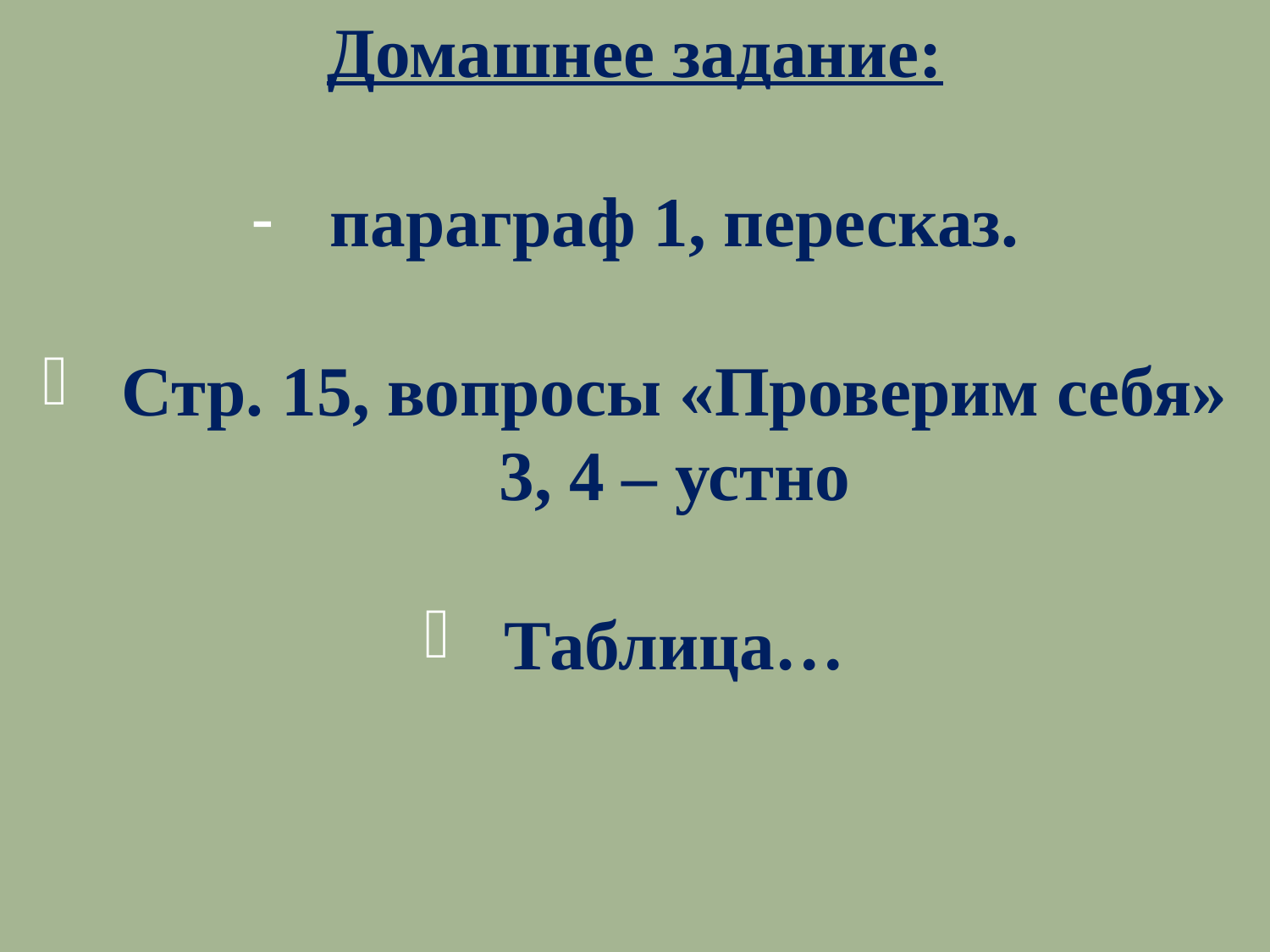

Домашнее задание:

параграф 1, пересказ.

Стр. 15, вопросы «Проверим себя» 3, 4 – устно

Таблица…